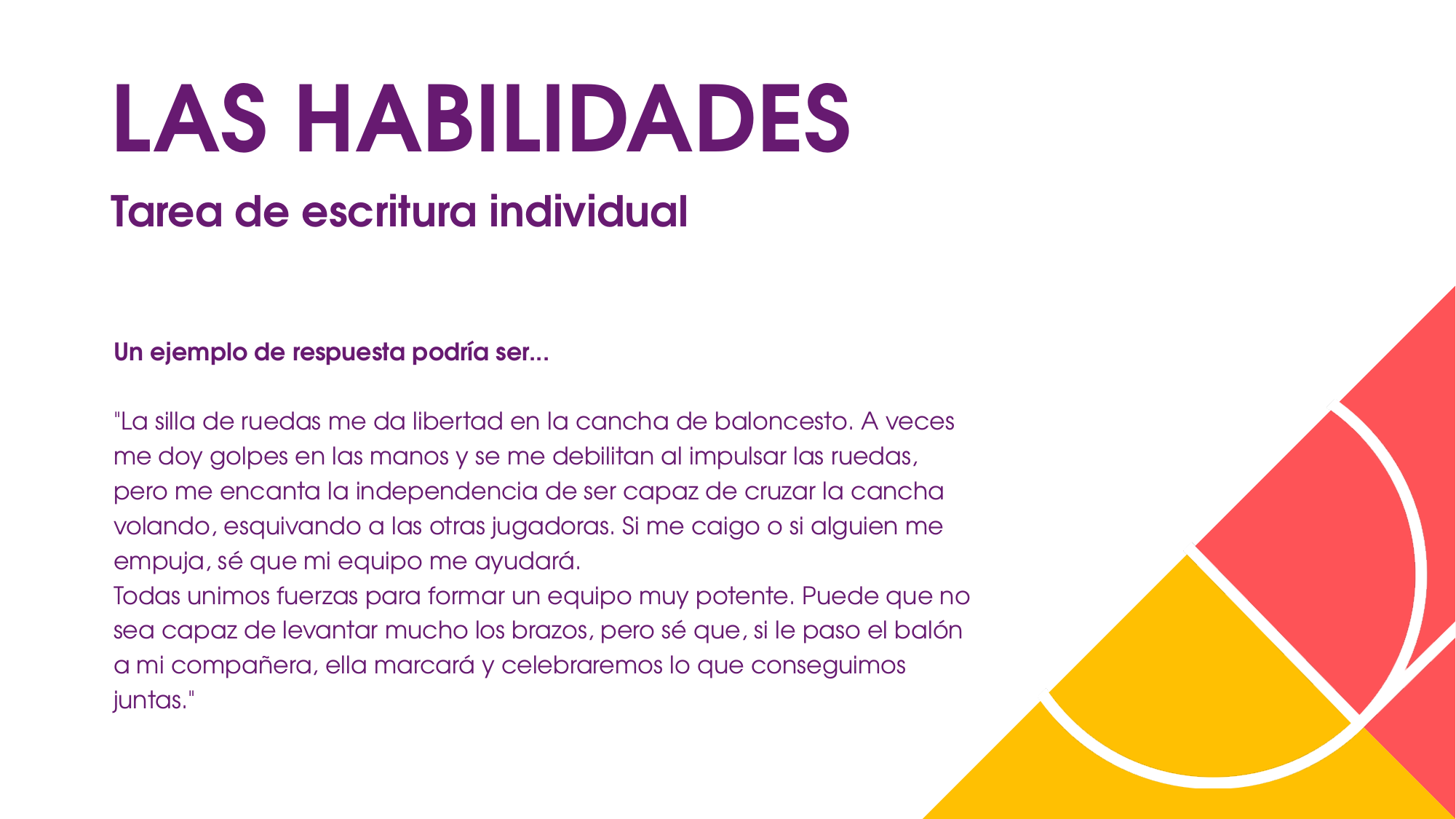

# LAS HABILIDADES
Tarea de escritura individual
Un ejemplo de respuesta podría ser...

"La silla de ruedas me da libertad en la cancha de baloncesto. A veces me doy golpes en las manos y se me debilitan al impulsar las ruedas, pero me encanta la independencia de ser capaz de cruzar la cancha volando, esquivando a las otras jugadoras. Si me caigo o si alguien me empuja, sé que mi equipo me ayudará.
Todas unimos fuerzas para formar un equipo muy potente. Puede que no sea capaz de levantar mucho los brazos, pero sé que, si le paso el balón a mi compañera, ella marcará y celebraremos lo que conseguimos juntas."